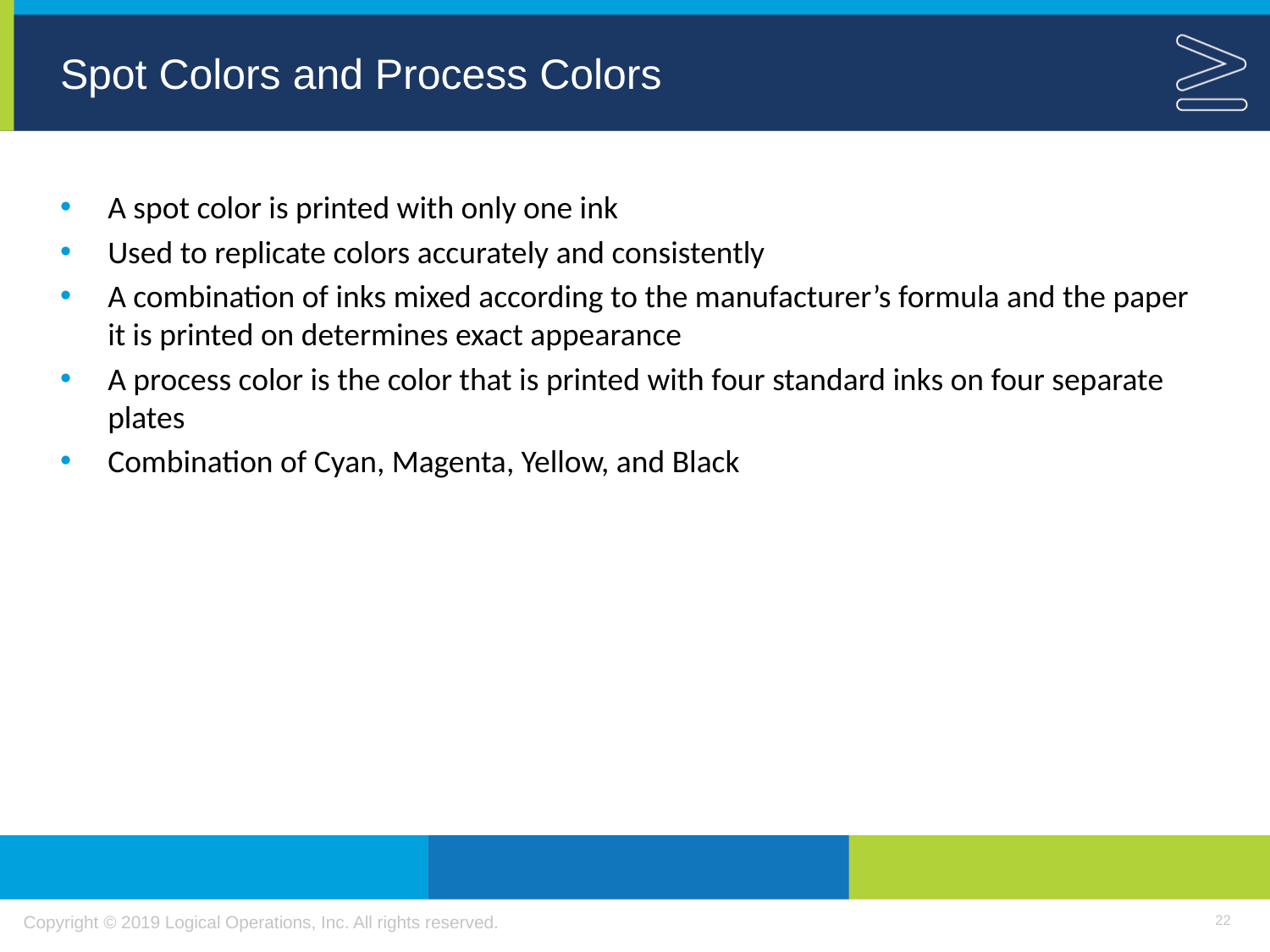

# Spot Colors and Process Colors
A spot color is printed with only one ink
Used to replicate colors accurately and consistently
A combination of inks mixed according to the manufacturer’s formula and the paper it is printed on determines exact appearance
A process color is the color that is printed with four standard inks on four separate plates
Combination of Cyan, Magenta, Yellow, and Black
22